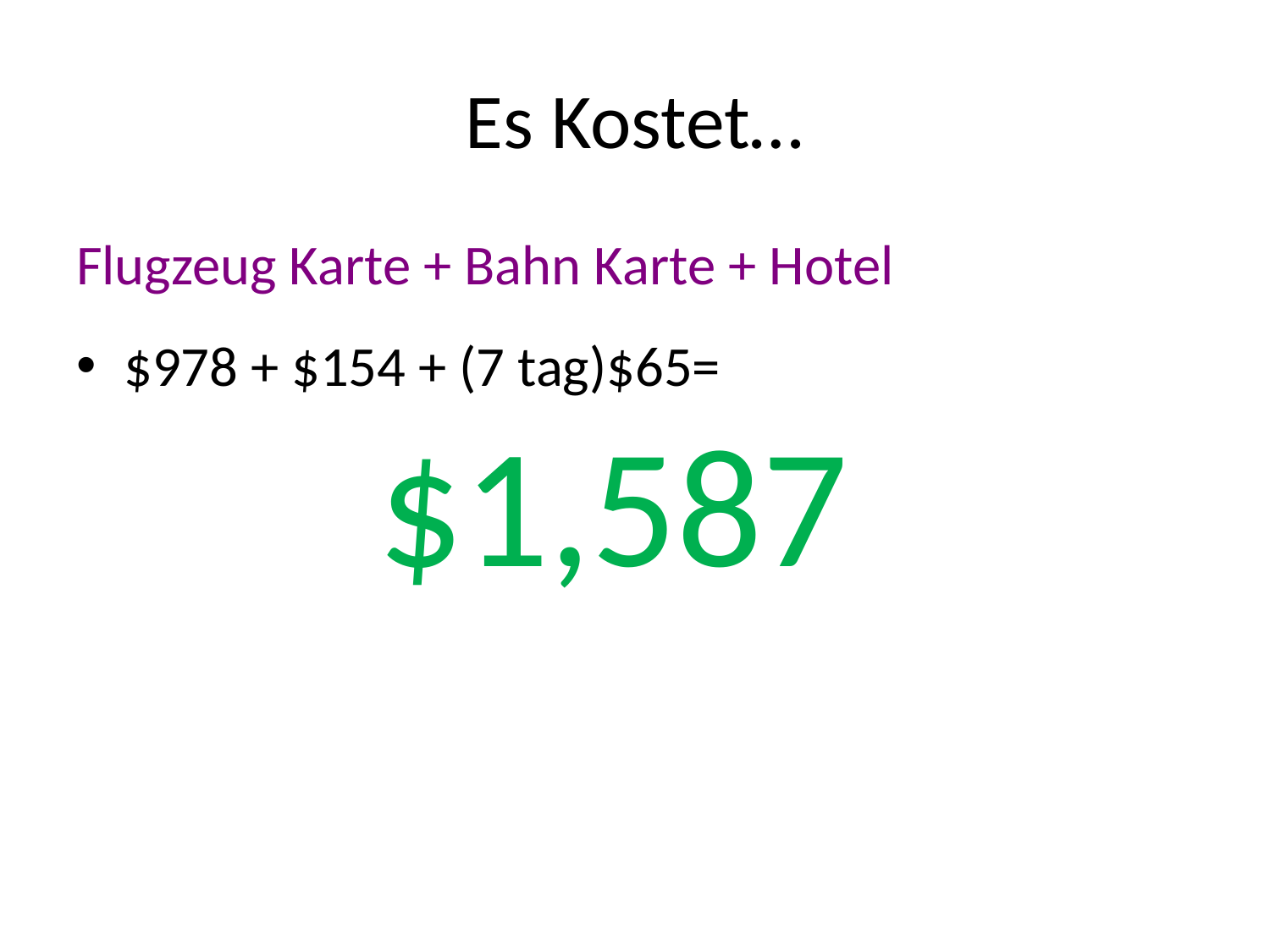

# Es Kostet…
Flugzeug Karte + Bahn Karte + Hotel
$978 + $154 + (7 tag)$65=
                    $1,587